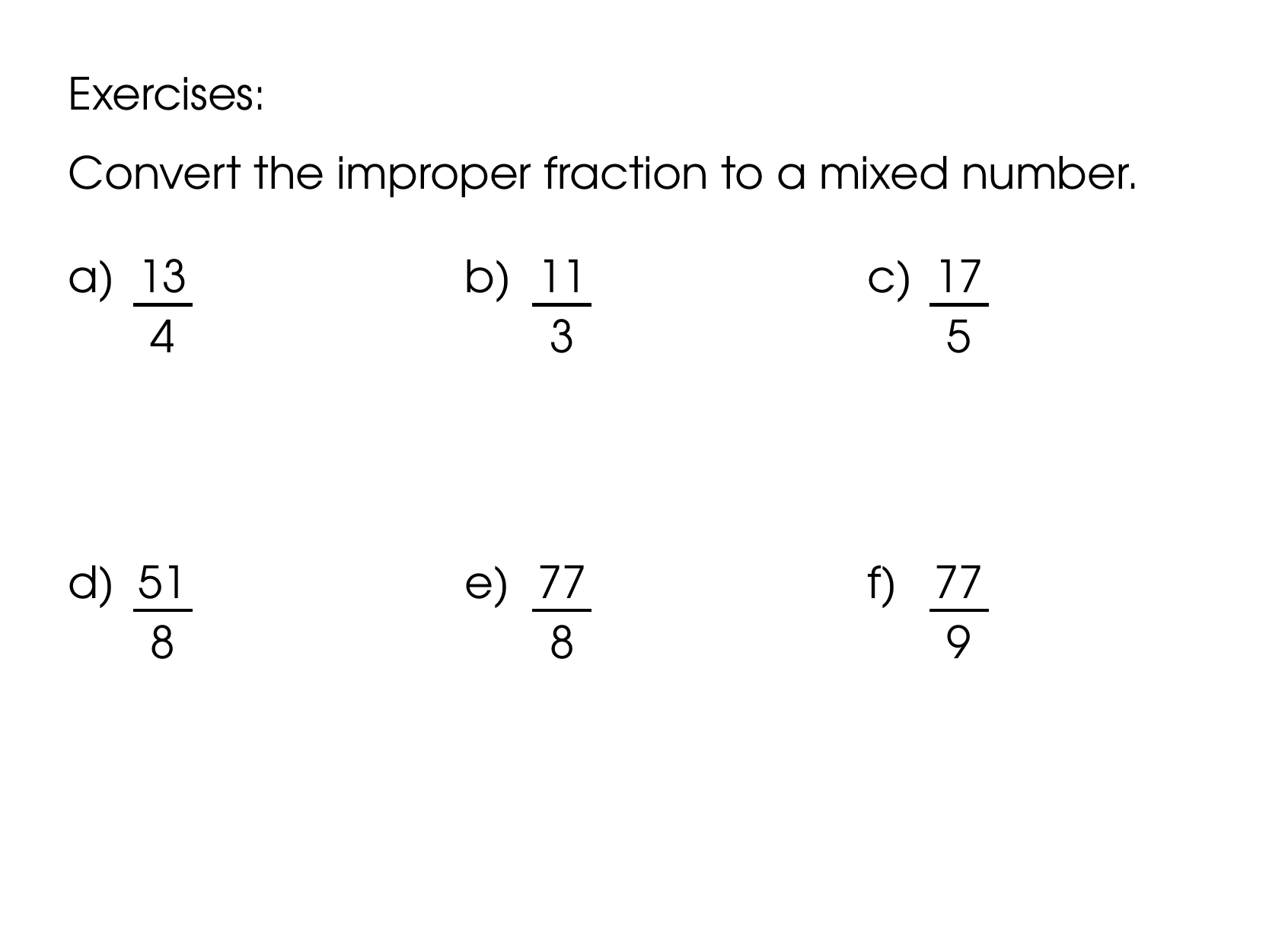

Exercises:
Convert the improper fraction to a mixed number.
a)
13
4
b)
11
3
c)
17
5
d)
51
8
e)
77
8
f)
77
9